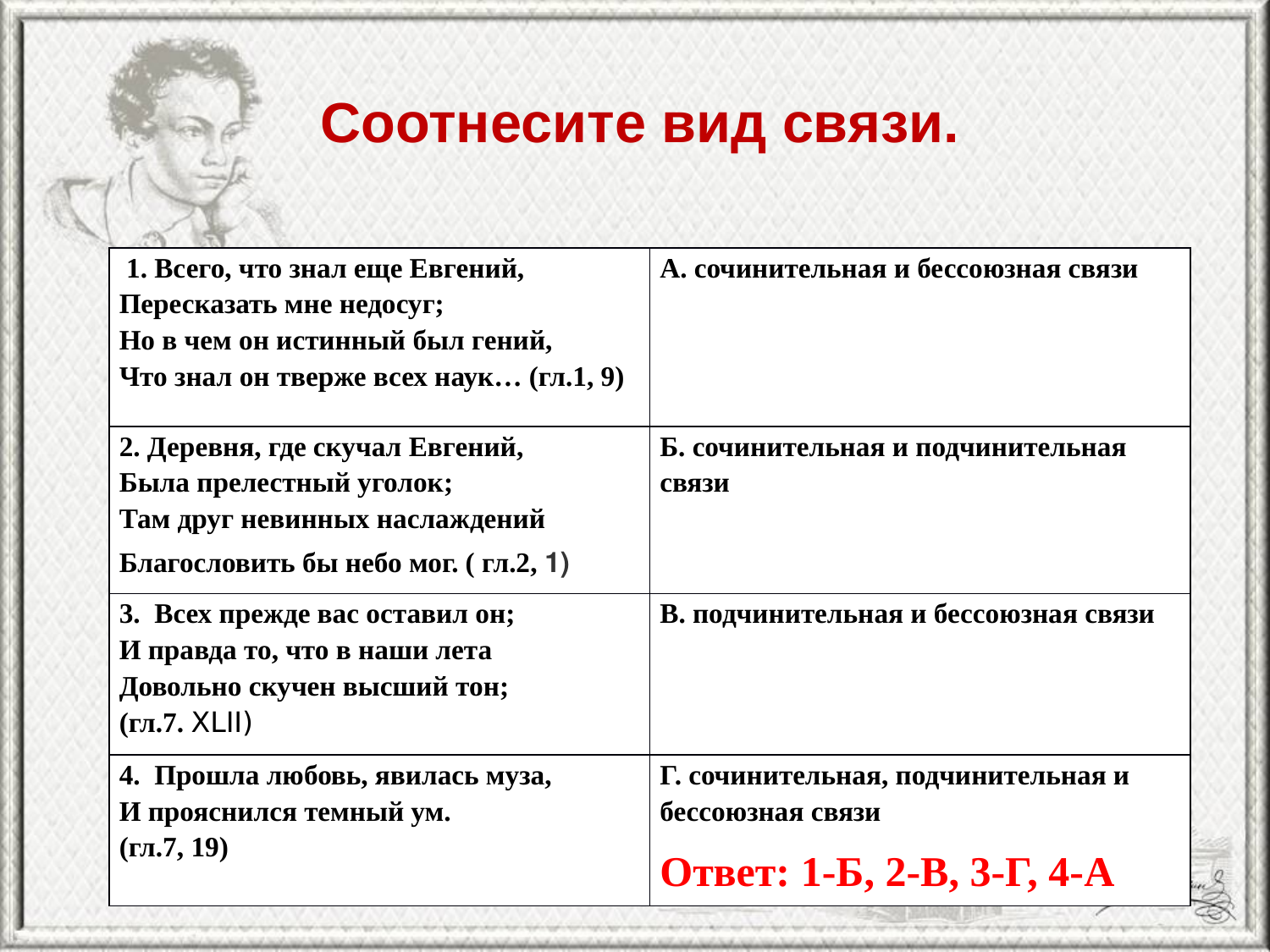

Соотнесите вид связи.
| 1. Всего, что знал еще Евгений, Пересказать мне недосуг; Но в чем он истинный был гений, Что знал он тверже всех наук… (гл.1, 9) | А. сочинительная и бессоюзная связи |
| --- | --- |
| 2. Деревня, где скучал Евгений, Была прелестный уголок; Там друг невинных наслаждений Благословить бы небо мог. ( гл.2, 1) | Б. сочинительная и подчинительная связи |
| 3. Всех прежде вас оставил он; И правда то, что в наши лета Довольно скучен высший тон; (гл.7. XLII) | В. подчинительная и бессоюзная связи |
| 4. Прошла любовь, явилась муза, И прояснился темный ум. (гл.7, 19) | Г. сочинительная, подчинительная и бессоюзная связи Ответ: 1-Б, 2-В, 3-Г, 4-А |